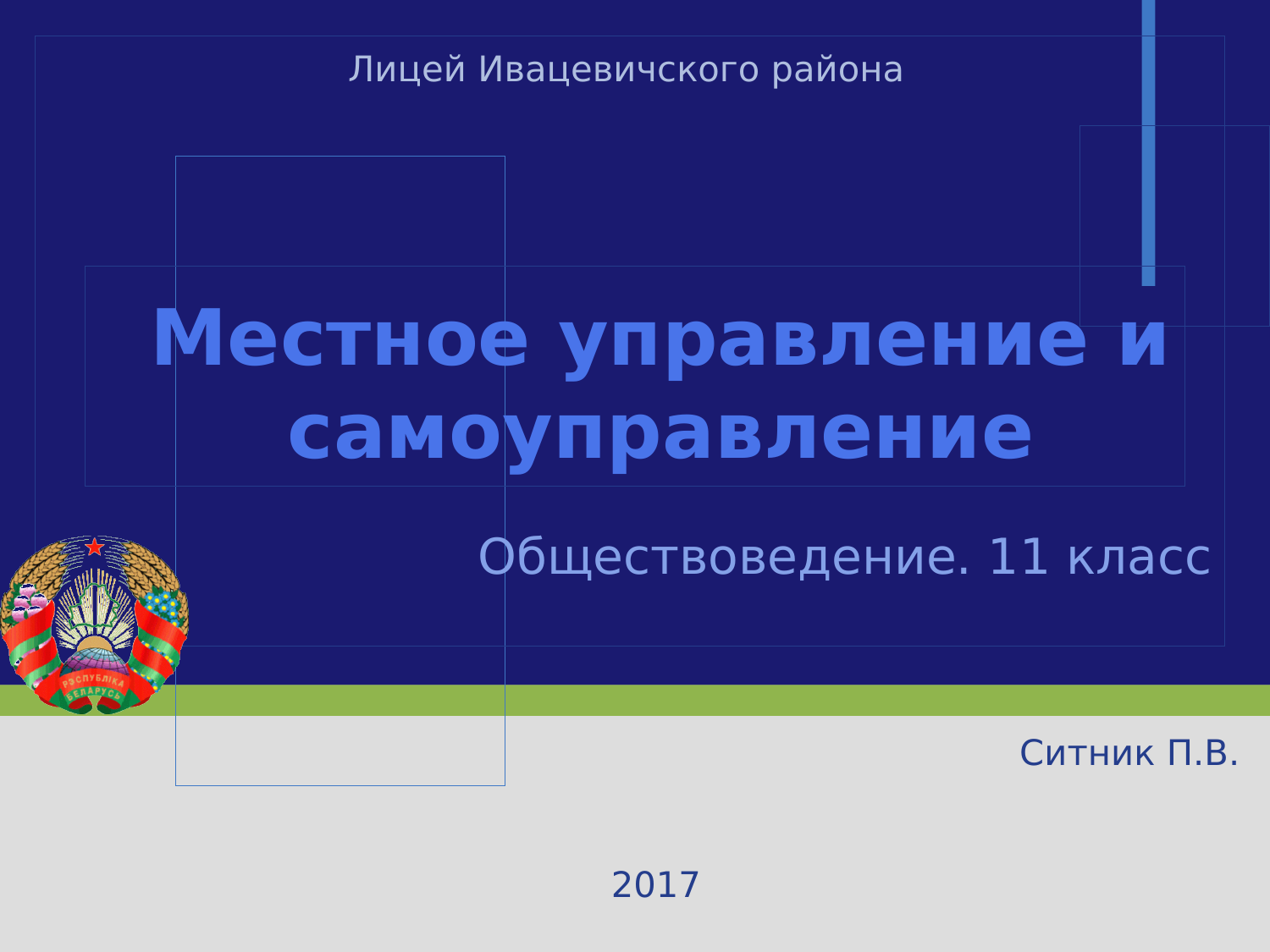

Лицей Ивацевичского района
# Местное управление и самоуправление
Обществоведение. 11 класс
Ситник П.В.
2017